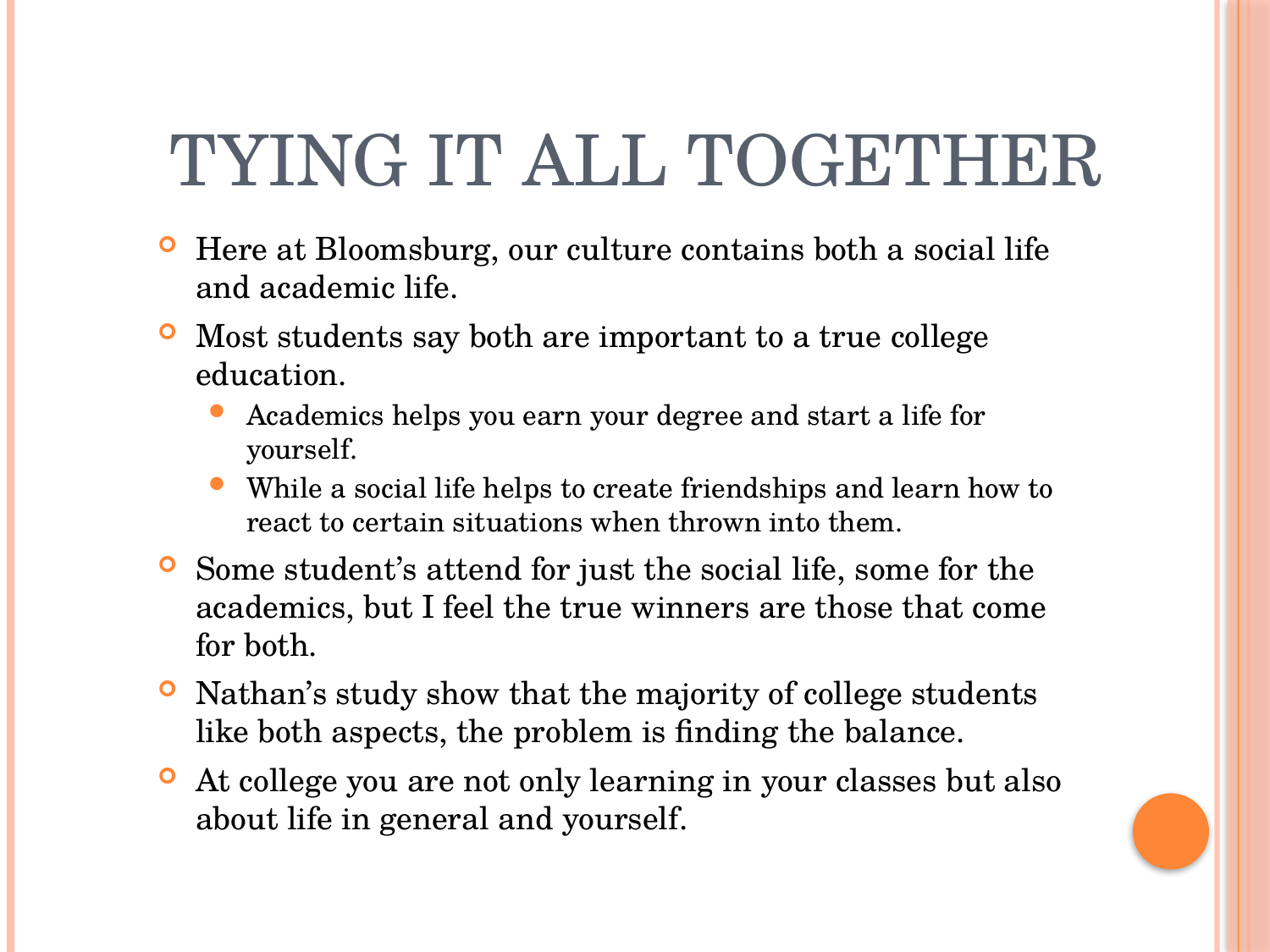

# Tying It All Together
Here at Bloomsburg, our culture contains both a social life and academic life.
Most students say both are important to a true college education.
Academics helps you earn your degree and start a life for yourself.
While a social life helps to create friendships and learn how to react to certain situations when thrown into them.
Some student’s attend for just the social life, some for the academics, but I feel the true winners are those that come for both.
Nathan’s study show that the majority of college students like both aspects, the problem is finding the balance.
At college you are not only learning in your classes but also about life in general and yourself.